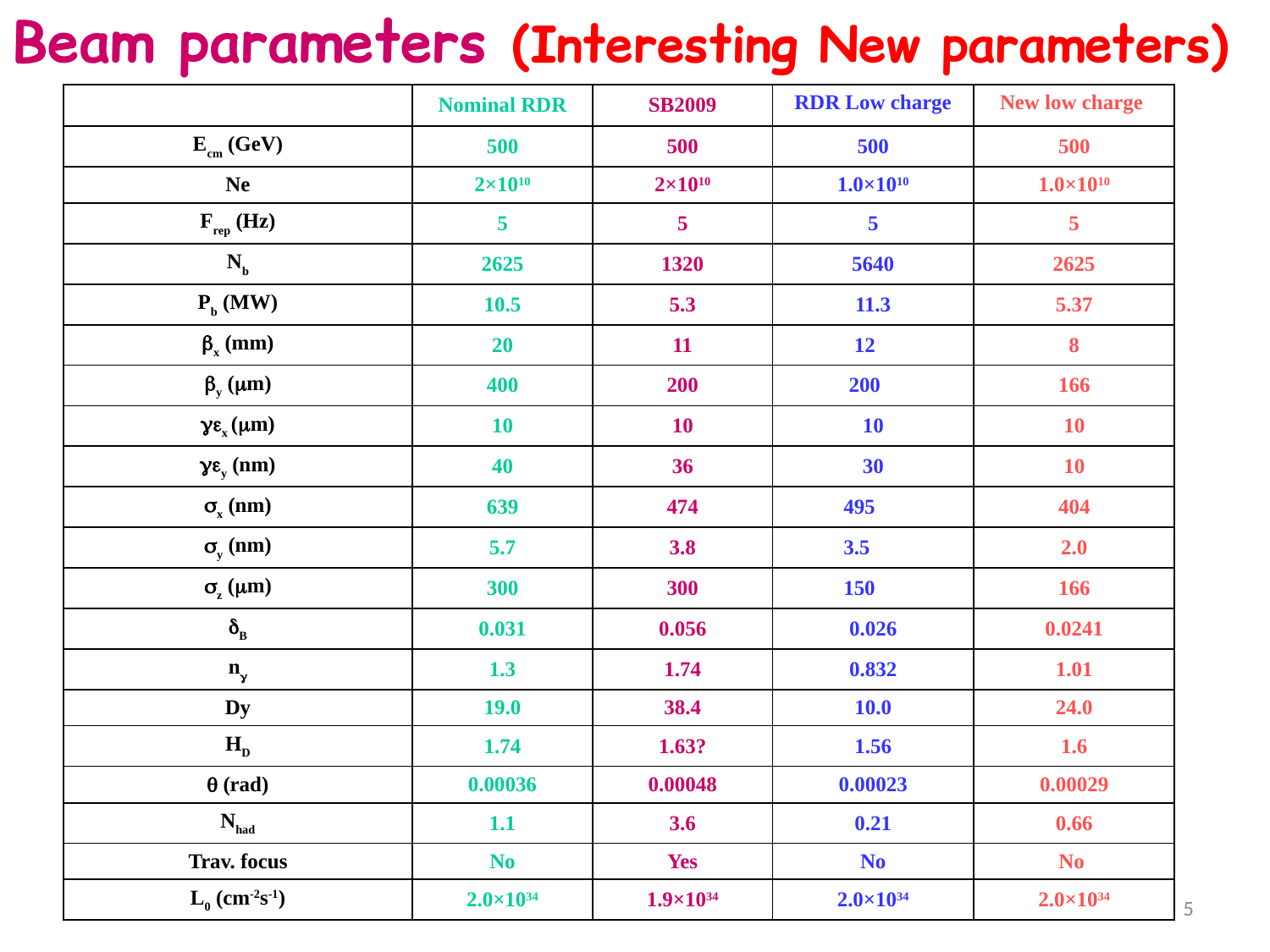

Beam parameters (Interesting New parameters)
|  | Nominal RDR | SB2009 | RDR Low charge | New low charge |
| --- | --- | --- | --- | --- |
| Ecm (GeV) | 500 | 500 | 500 | 500 |
| Ne | 2×1010 | 2×1010 | 1.0×1010 | 1.0×1010 |
| Frep (Hz) | 5 | 5 | 5 | 5 |
| Nb | 2625 | 1320 | 5640 | 2625 |
| Pb (MW) | 10.5 | 5.3 | 11.3 | 5.37 |
| βx (mm) | 20 | 11 | 12 | 8 |
| βy (μm) | 400 | 200 | 200 | 166 |
| γεx (μm) | 10 | 10 | 10 | 10 |
| γεy (nm) | 40 | 36 | 30 | 10 |
| σx (nm) | 639 | 474 | 495 | 404 |
| σy (nm) | 5.7 | 3.8 | 3.5 | 2.0 |
| σz (μm) | 300 | 300 | 150 | 166 |
| δB | 0.031 | 0.056 | 0.026 | 0.0241 |
| nγ | 1.3 | 1.74 | 0.832 | 1.01 |
| Dy | 19.0 | 38.4 | 10.0 | 24.0 |
| HD | 1.74 | 1.63? | 1.56 | 1.6 |
| θ (rad) | 0.00036 | 0.00048 | 0.00023 | 0.00029 |
| Nhad | 1.1 | 3.6 | 0.21 | 0.66 |
| Trav. focus | No | Yes | No | No |
| L0 (cm-2s-1) | 2.0×1034 | 1.9×1034 | 2.0×1034 | 2.0×1034 |
5